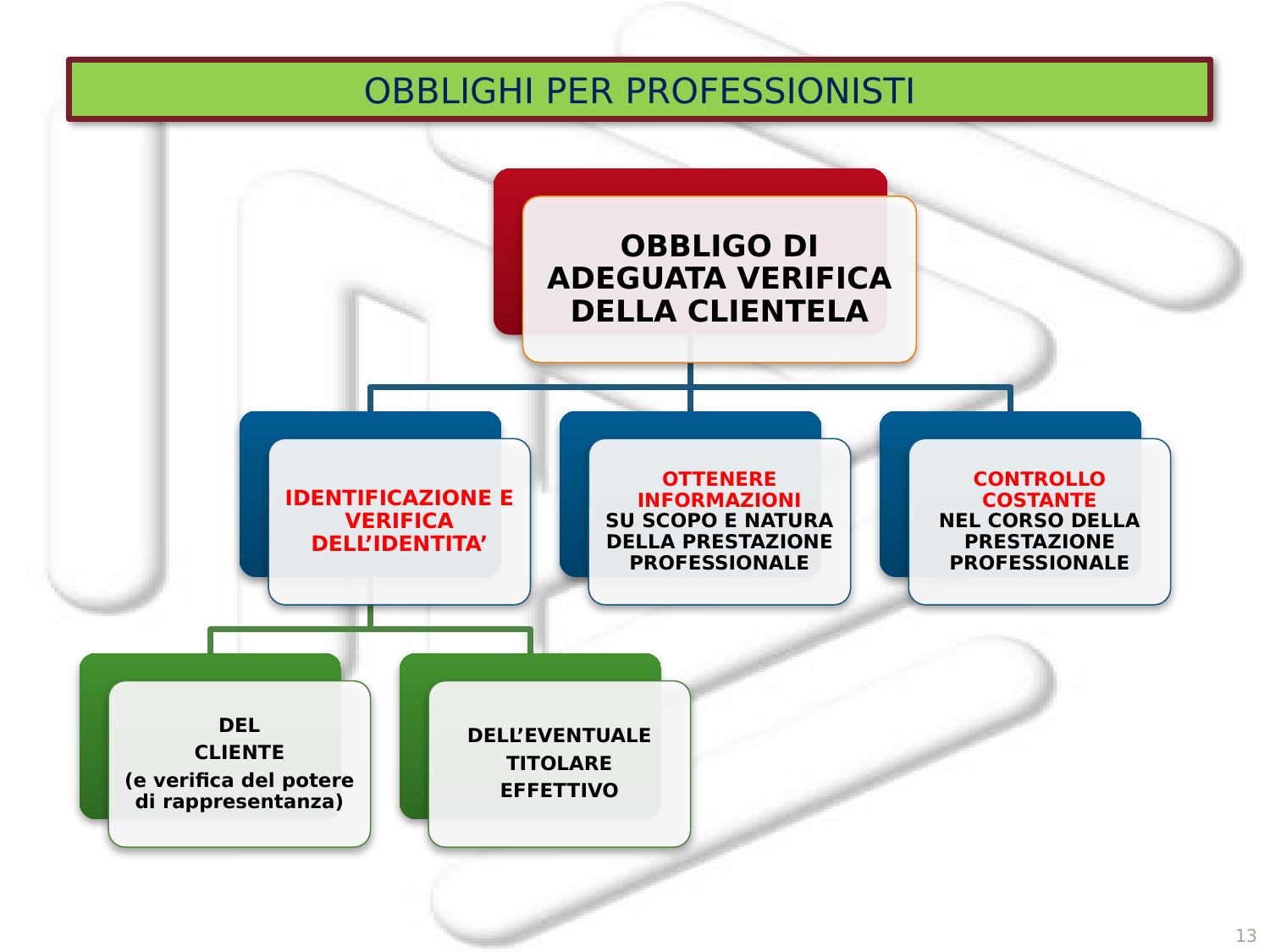

OBBLIGHI PER PROFESSIONISTI
OBBLIGO DI ADEGUATA VERIFICA DELLA CLIENTELA
IDENTIFICAZIONE E VERIFICA DELL’IDENTITA’
DEL
CLIENTE
(e verifica del potere di rappresentanza)
DELL’EVENTUALE
TITOLARE
EFFETTIVO
OTTENERE INFORMAZIONI
SU SCOPO E NATURA DELLA PRESTAZIONE PROFESSIONALE
CONTROLLO COSTANTE
NEL CORSO DELLA PRESTAZIONE PROFESSIONALE
13